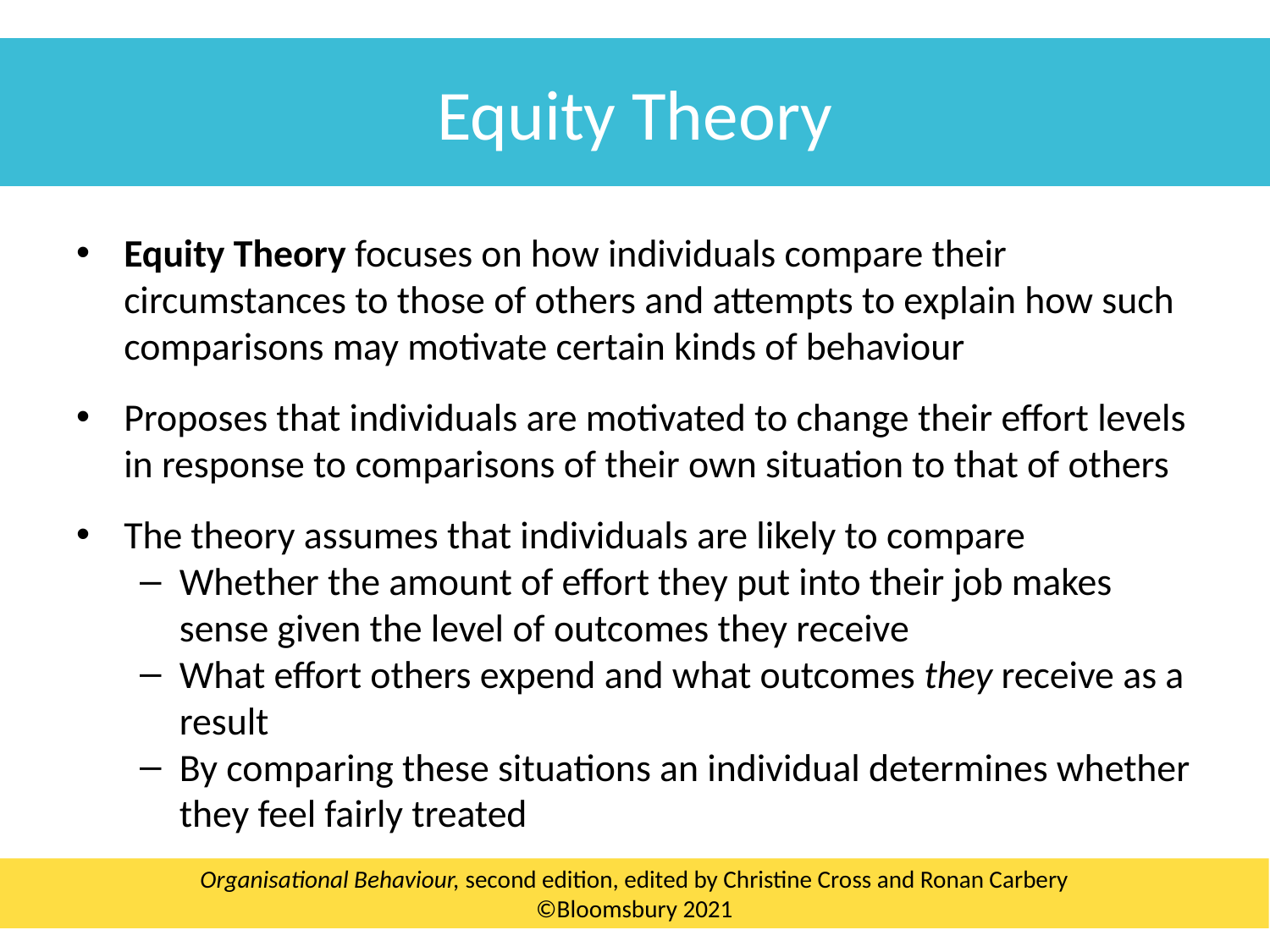

Equity Theory
Equity Theory focuses on how individuals compare their circumstances to those of others and attempts to explain how such comparisons may motivate certain kinds of behaviour

Proposes that individuals are motivated to change their effort levels in response to comparisons of their own situation to that of others

The theory assumes that individuals are likely to compare
Whether the amount of effort they put into their job makes sense given the level of outcomes they receive
What effort others expend and what outcomes they receive as a result
By comparing these situations an individual determines whether they feel fairly treated